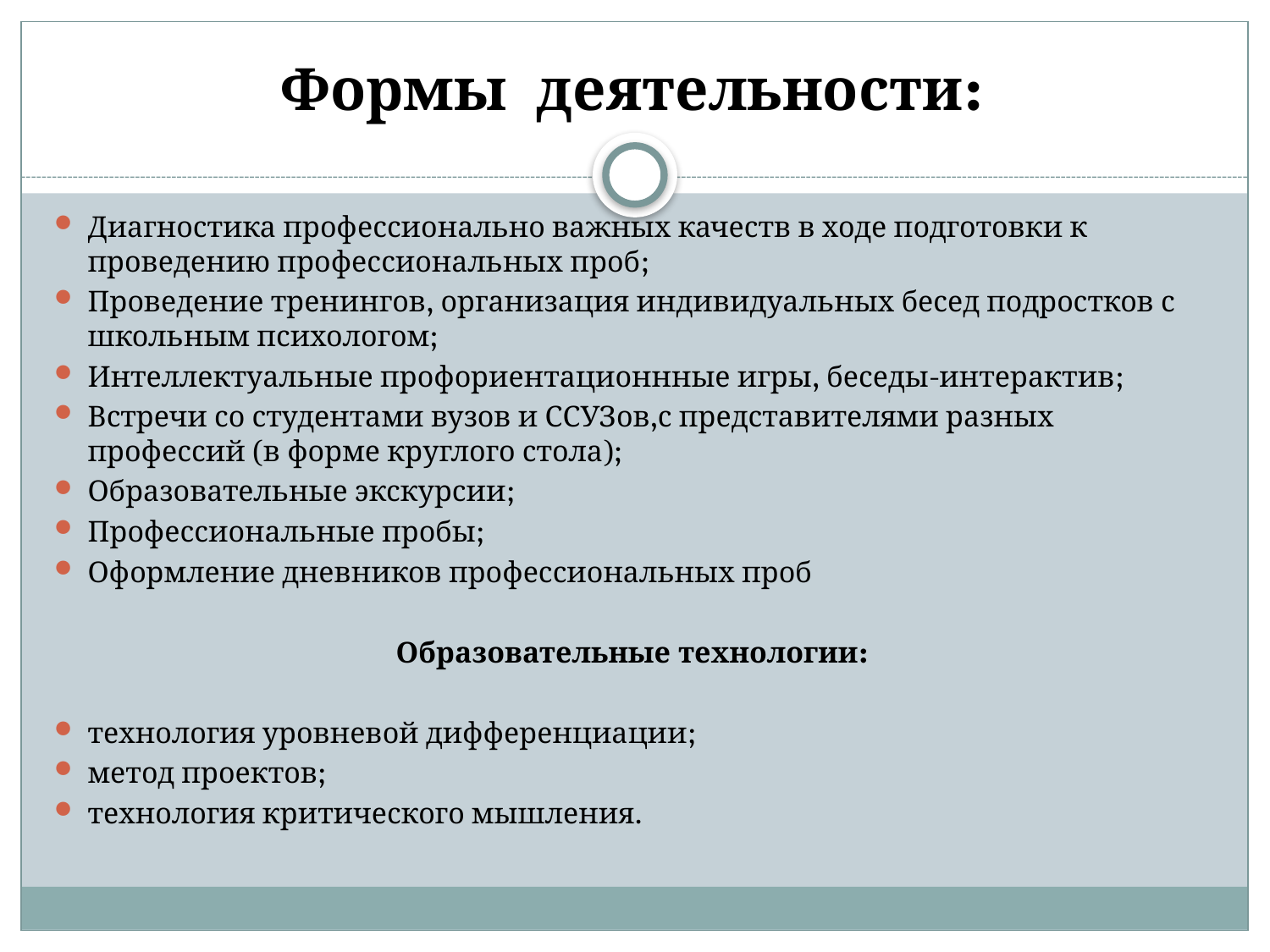

Формы  деятельности:

Диагностика профессионально важных качеств в ходе подготовки к проведению профессиональных проб;
Проведение тренингов, организация индивидуальных бесед подростков с школьным психологом;
Интеллектуальные профориентационнные игры, беседы-интерактив;
Встречи со студентами вузов и ССУЗов,с представителями разных профессий (в форме круглого стола);
Образовательные экскурсии;
Профессиональные пробы;
Оформление дневников профессиональных проб

Образовательные технологии:

технология уровневой дифференциации;
метод проектов;
технология критического мышления.